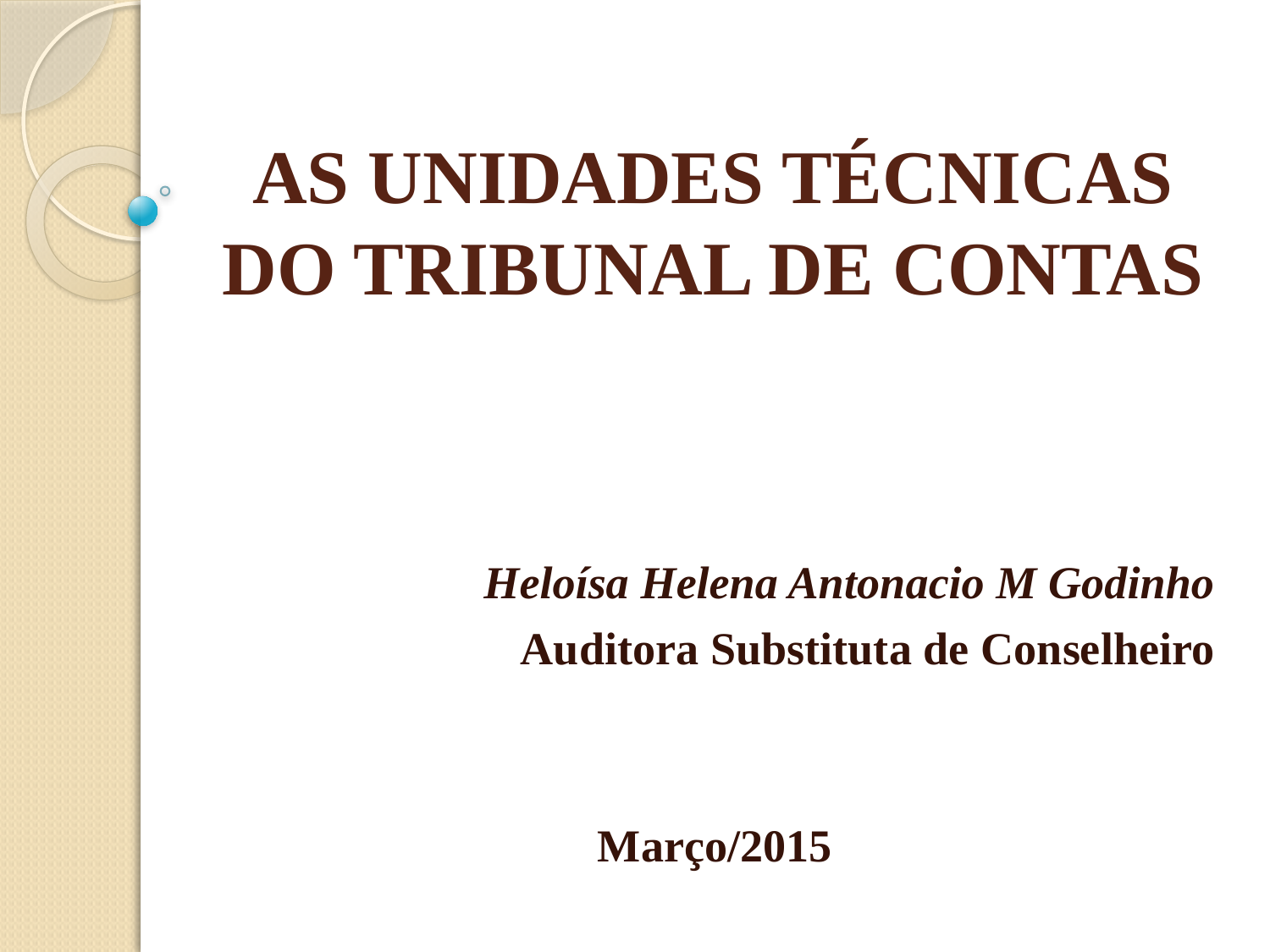

# AS UNIDADES TÉCNICAS DO TRIBUNAL DE CONTAS

Heloísa Helena Antonacio M Godinho
Auditora Substituta de Conselheiro

Março/2015